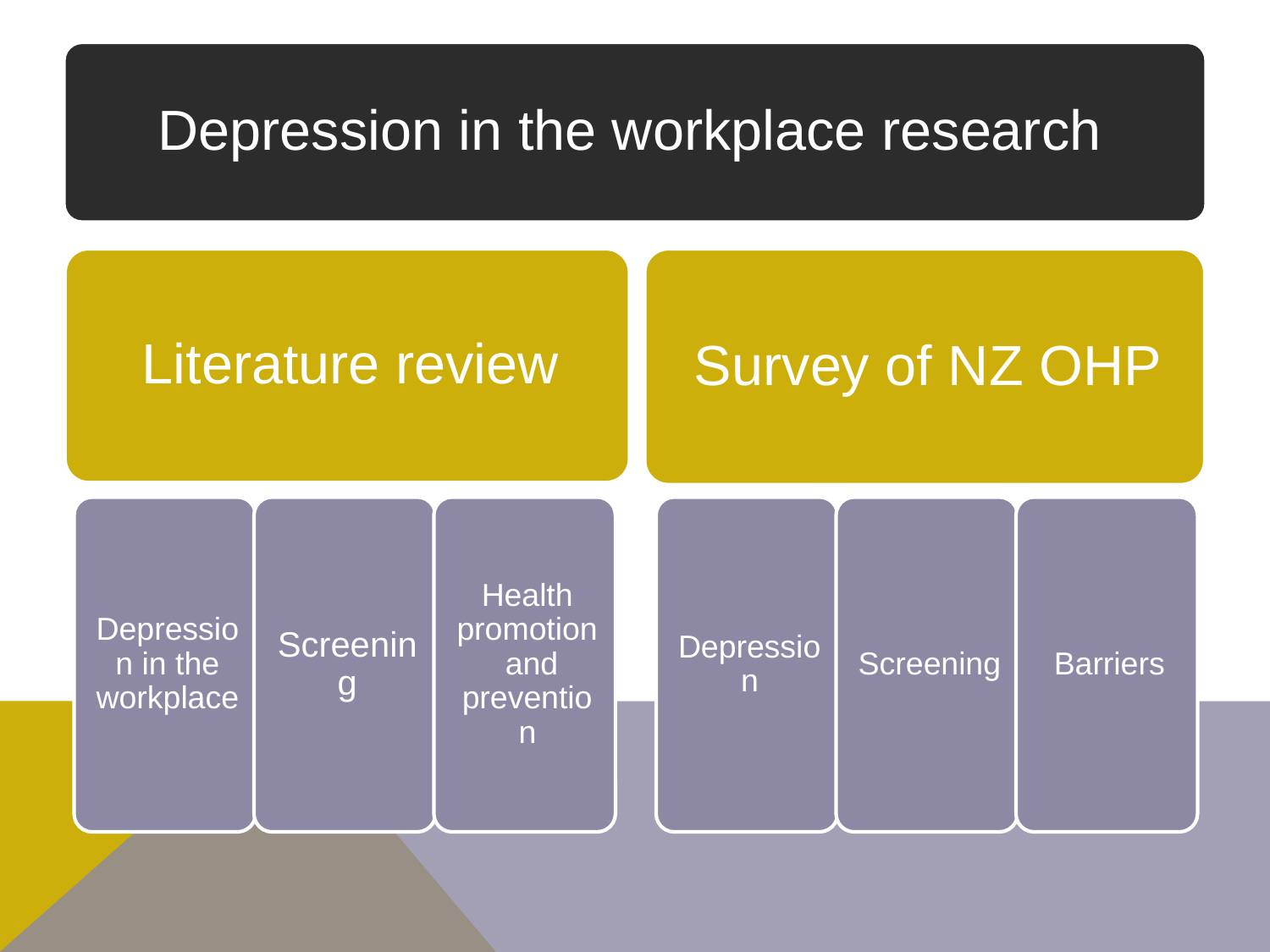

Depression in the workplace research
Literature review
Depression in the workplace
Screening
Health promotion  and prevention
Survey of NZ OHP
Depression
Screening
Barriers